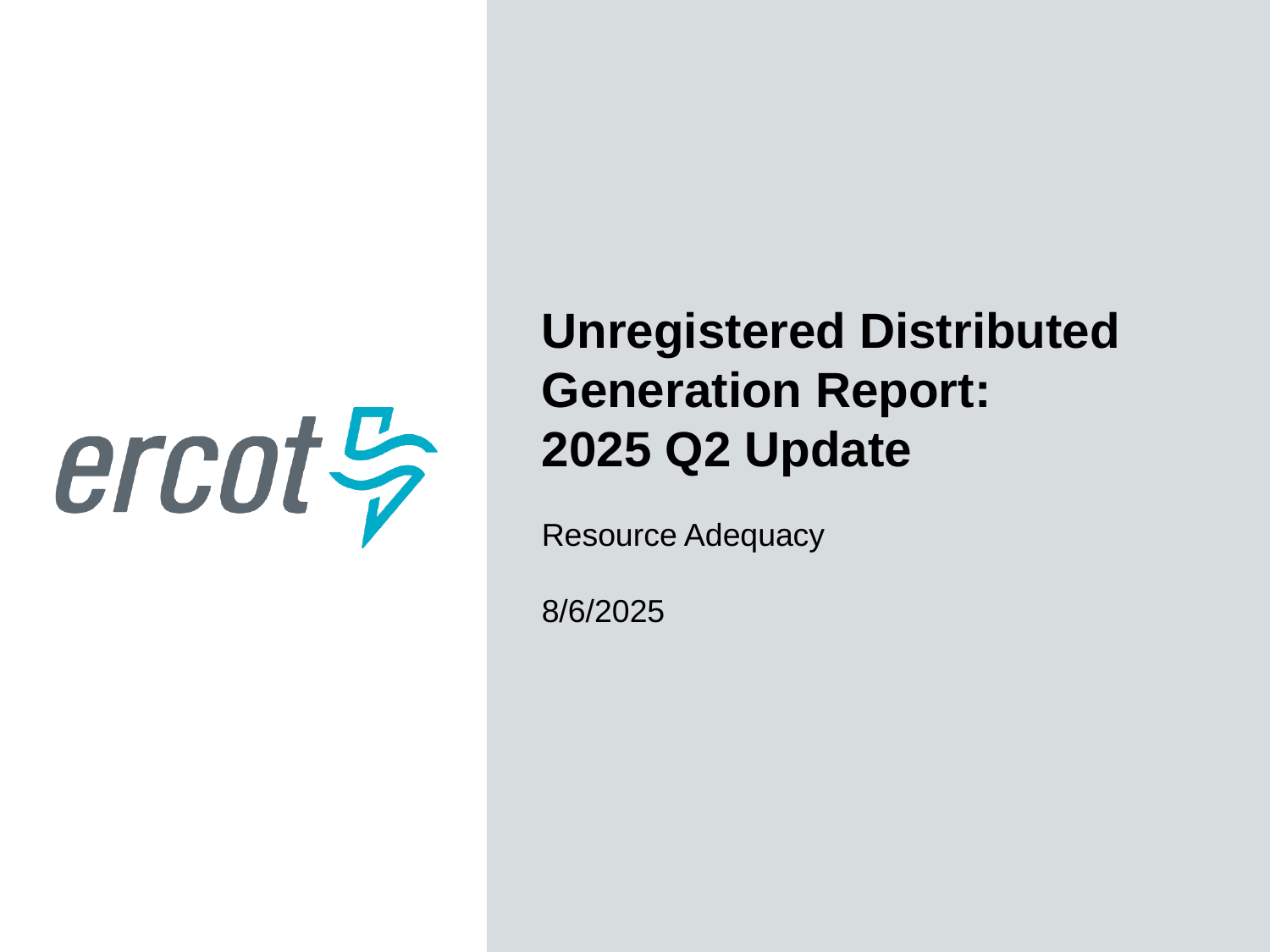

Unregistered Distributed Generation Report:
2025 Q2 Update

Resource Adequacy

8/6/2025